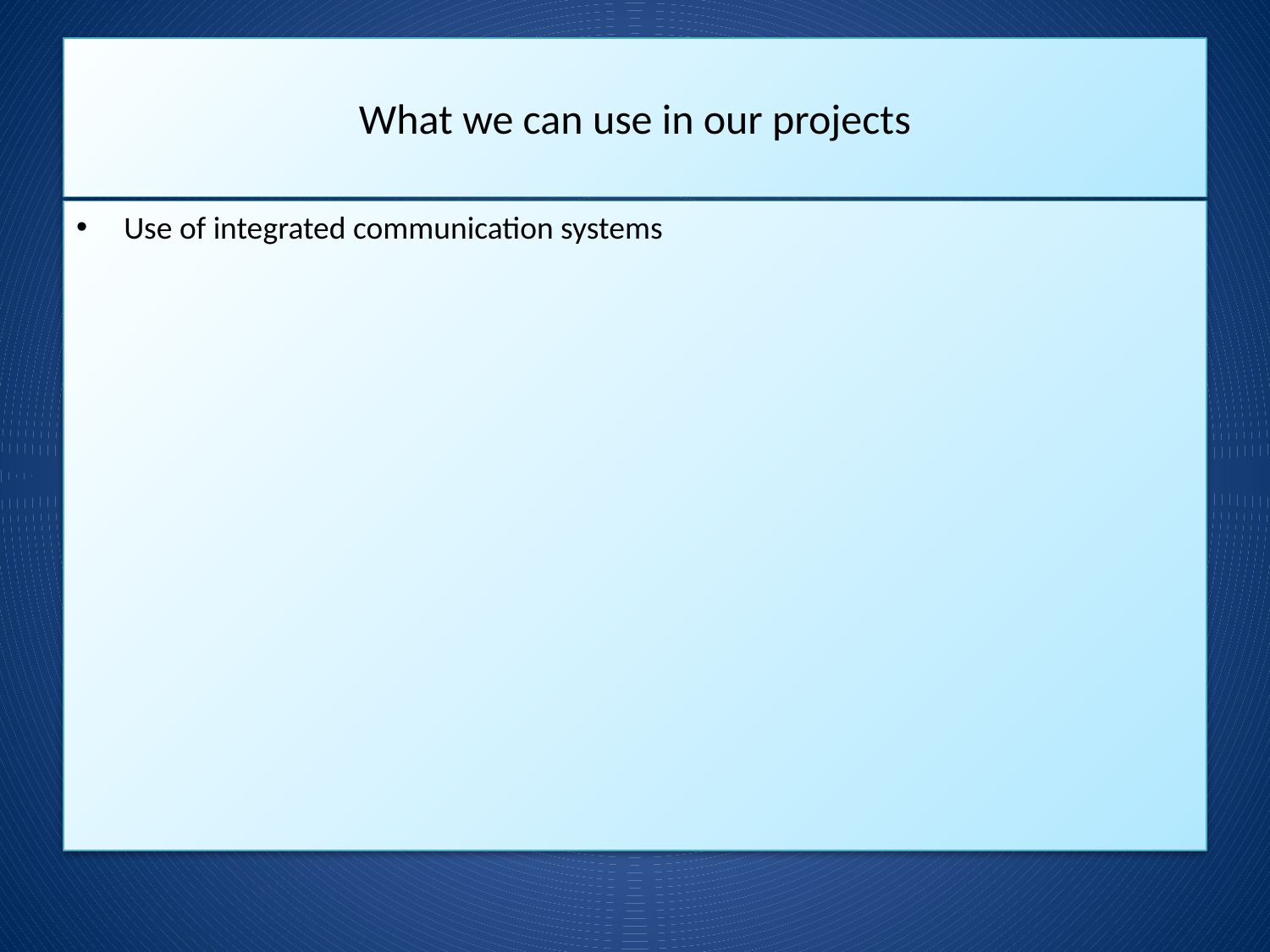

# What we can use in our projects
Use of integrated communication systems